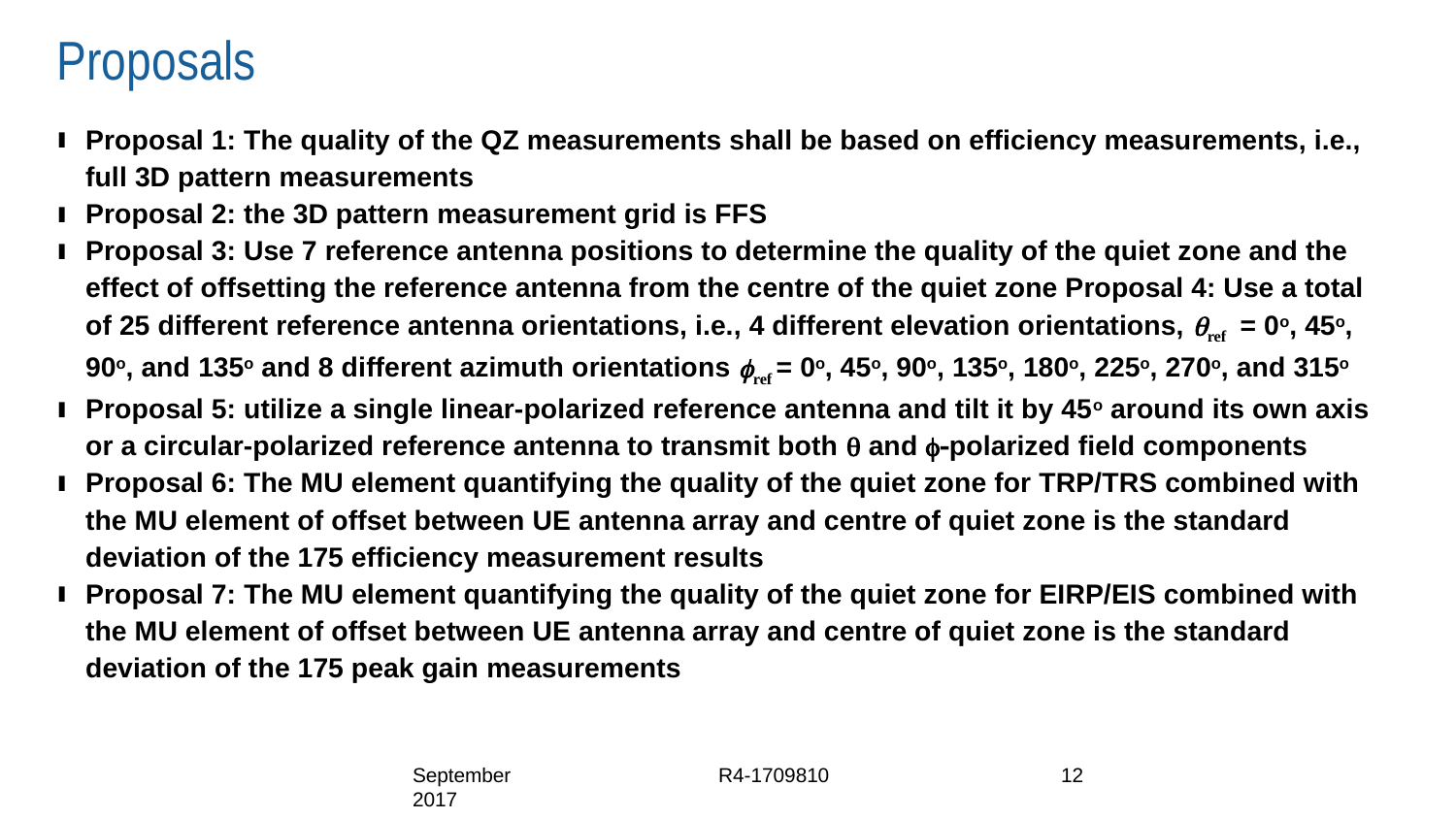

# Proposals
Proposal 1: The quality of the QZ measurements shall be based on efficiency measurements, i.e., full 3D pattern measurements
Proposal 2: the 3D pattern measurement grid is FFS
Proposal 3: Use 7 reference antenna positions to determine the quality of the quiet zone and the effect of offsetting the reference antenna from the centre of the quiet zone Proposal 4: Use a total of 25 different reference antenna orientations, i.e., 4 different elevation orientations, θref = 0o, 45o, 90o, and 135o and 8 different azimuth orientations φref = 0o, 45o, 90o, 135o, 180o, 225o, 270o, and 315o
Proposal 5: utilize a single linear-polarized reference antenna and tilt it by 45o around its own axis or a circular-polarized reference antenna to transmit both θ and φ−polarized field components
Proposal 6: The MU element quantifying the quality of the quiet zone for TRP/TRS combined with the MU element of offset between UE antenna array and centre of quiet zone is the standard deviation of the 175 efficiency measurement results
Proposal 7: The MU element quantifying the quality of the quiet zone for EIRP/EIS combined with the MU element of offset between UE antenna array and centre of quiet zone is the standard deviation of the 175 peak gain measurements

September 2017
R4-1709810
12